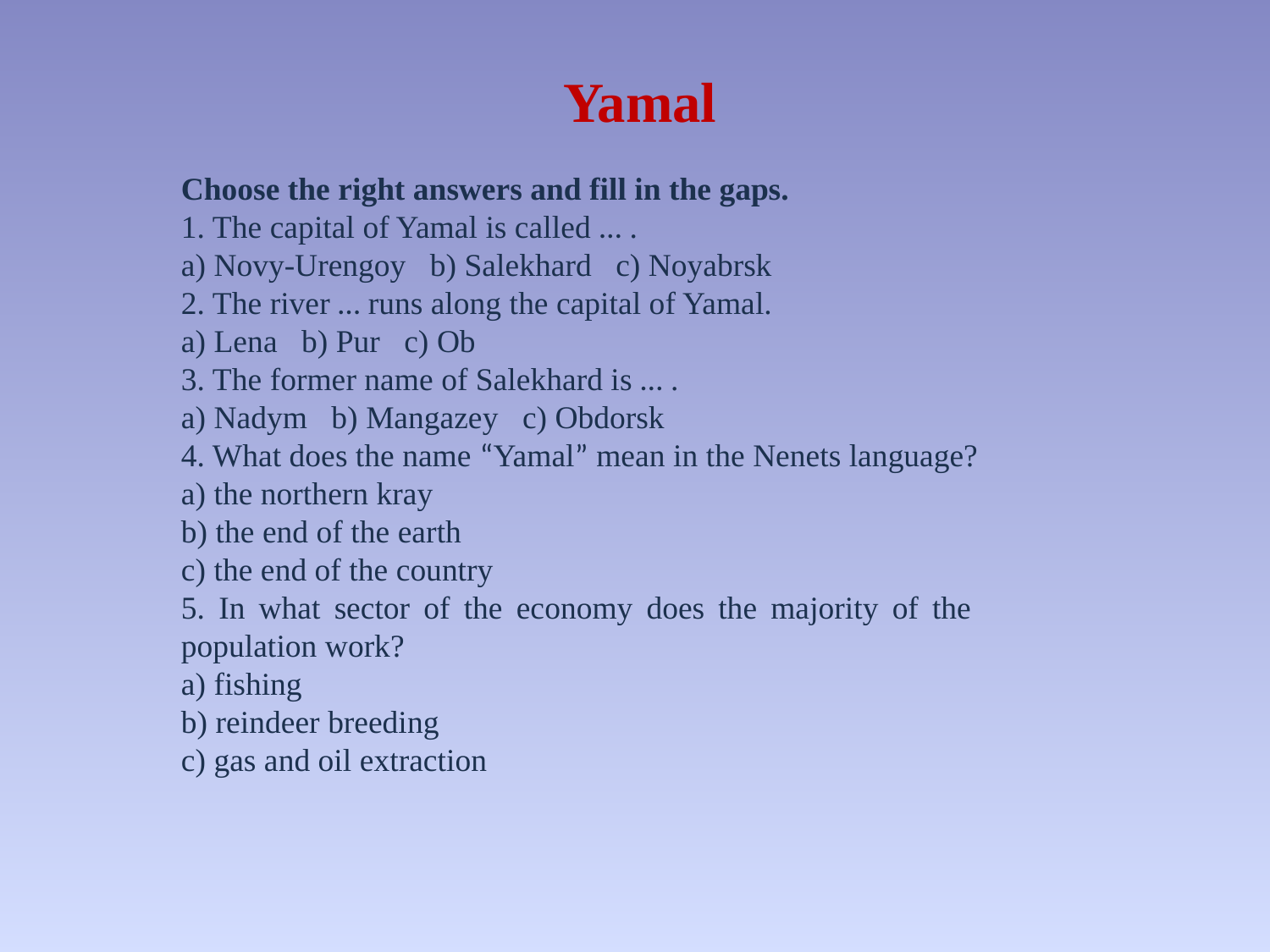

Yamal
Choose the right answers and fill in the gaps.
1. The capital of Yamal is called … .
a) Novy-Urengoy   b) Salekhard   c) Noyabrsk
2. The river … runs along the capital of Yamal.
a) Lena   b) Pur   c) Ob
3. The former name of Salekhard is … .
a) Nadym   b) Mangazey   c) Obdorsk
4. What does the name “Yamal” mean in the Nenets language?
a) the northern kray
b) the end of the earth
c) the end of the country
5. In what sector of the economy does the majority of the   population work?
a) fishing
b) reindeer breeding
c) gas and oil extraction